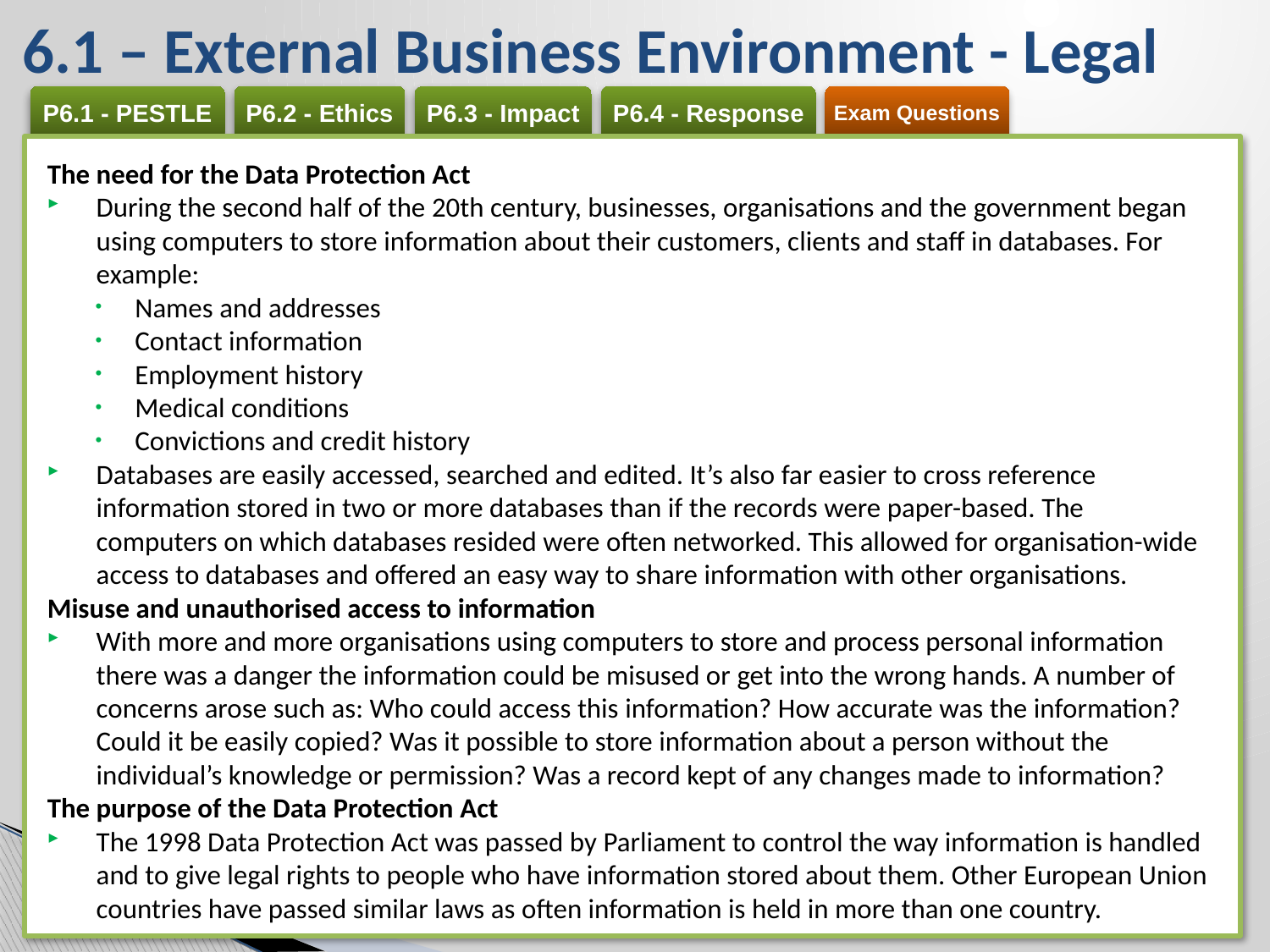

# 6.1 – External Business Environment - Legal
The need for the Data Protection Act
During the second half of the 20th century, businesses, organisations and the government began using computers to store information about their customers, clients and staff in databases. For example:
Names and addresses
Contact information
Employment history
Medical conditions
Convictions and credit history
Databases are easily accessed, searched and edited. It’s also far easier to cross reference information stored in two or more databases than if the records were paper-based. The computers on which databases resided were often networked. This allowed for organisation-wide access to databases and offered an easy way to share information with other organisations.
Misuse and unauthorised access to information
With more and more organisations using computers to store and process personal information there was a danger the information could be misused or get into the wrong hands. A number of concerns arose such as: Who could access this information? How accurate was the information? Could it be easily copied? Was it possible to store information about a person without the individual’s knowledge or permission? Was a record kept of any changes made to information?
The purpose of the Data Protection Act
The 1998 Data Protection Act was passed by Parliament to control the way information is handled and to give legal rights to people who have information stored about them. Other European Union countries have passed similar laws as often information is held in more than one country.